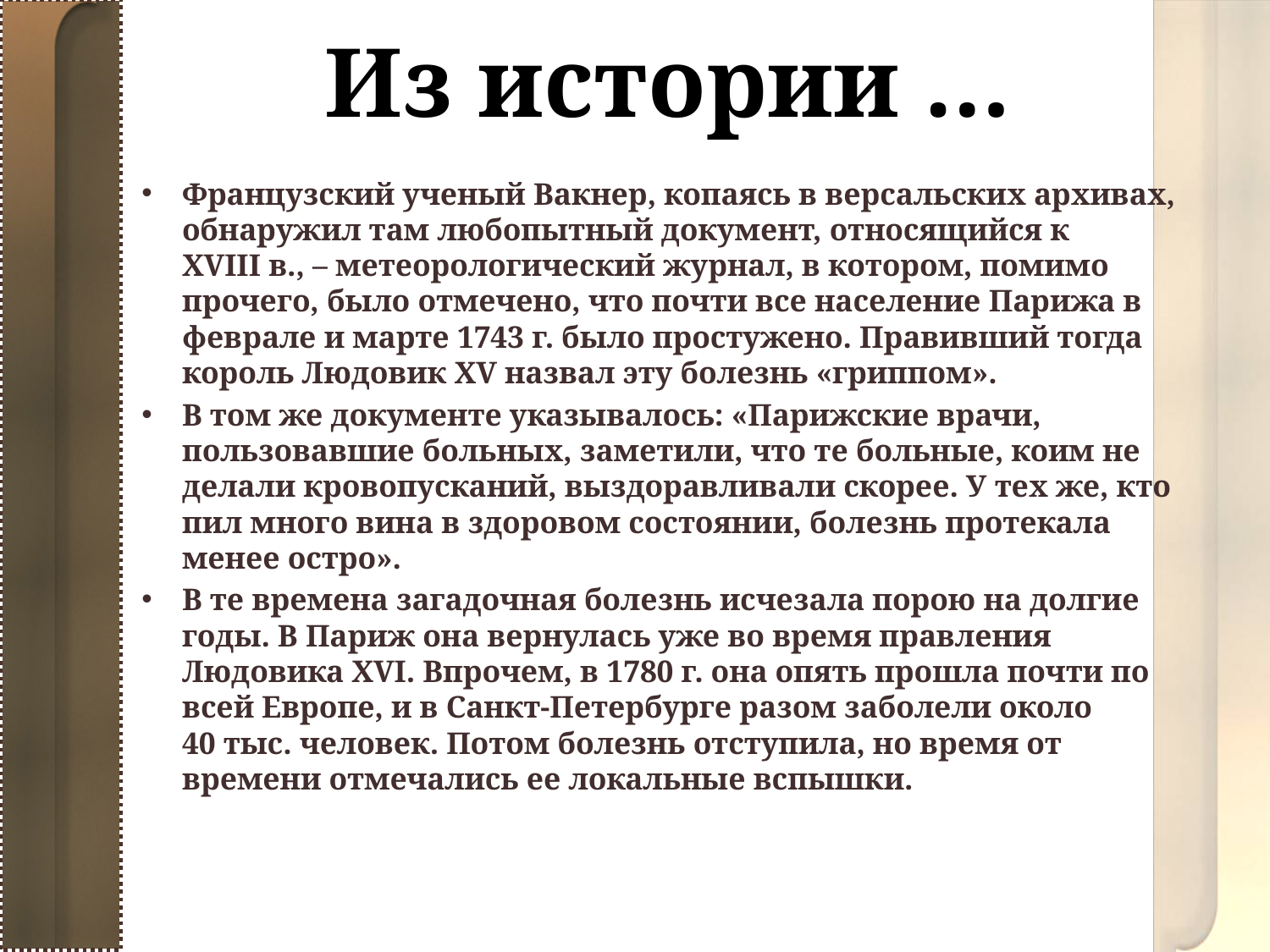

# Из истории …
Французский ученый Вакнер, копаясь в версальских архивах, обнаружил там любопытный документ, относящийся к XVIII в., – метеорологический журнал, в котором, помимо прочего, было отмечено, что почти все население Парижа в феврале и марте 1743 г. было простужено. Правивший тогда король Людовик XV назвал эту болезнь «гриппом».
В том же документе указывалось: «Парижские врачи, пользовавшие больных, заметили, что те больные, коим не делали кровопусканий, выздоравливали скорее. У тех же, кто пил много вина в здоровом состоянии, болезнь протекала менее остро».
В те времена загадочная болезнь исчезала порою на долгие годы. В Париж она вернулась уже во время правления Людовика XVI. Впрочем, в 1780 г. она опять прошла почти по всей Европе, и в Санкт-Петербурге разом заболели около 40 тыс. человек. Потом болезнь отступила, но время от времени отмечались ее локальные вспышки.